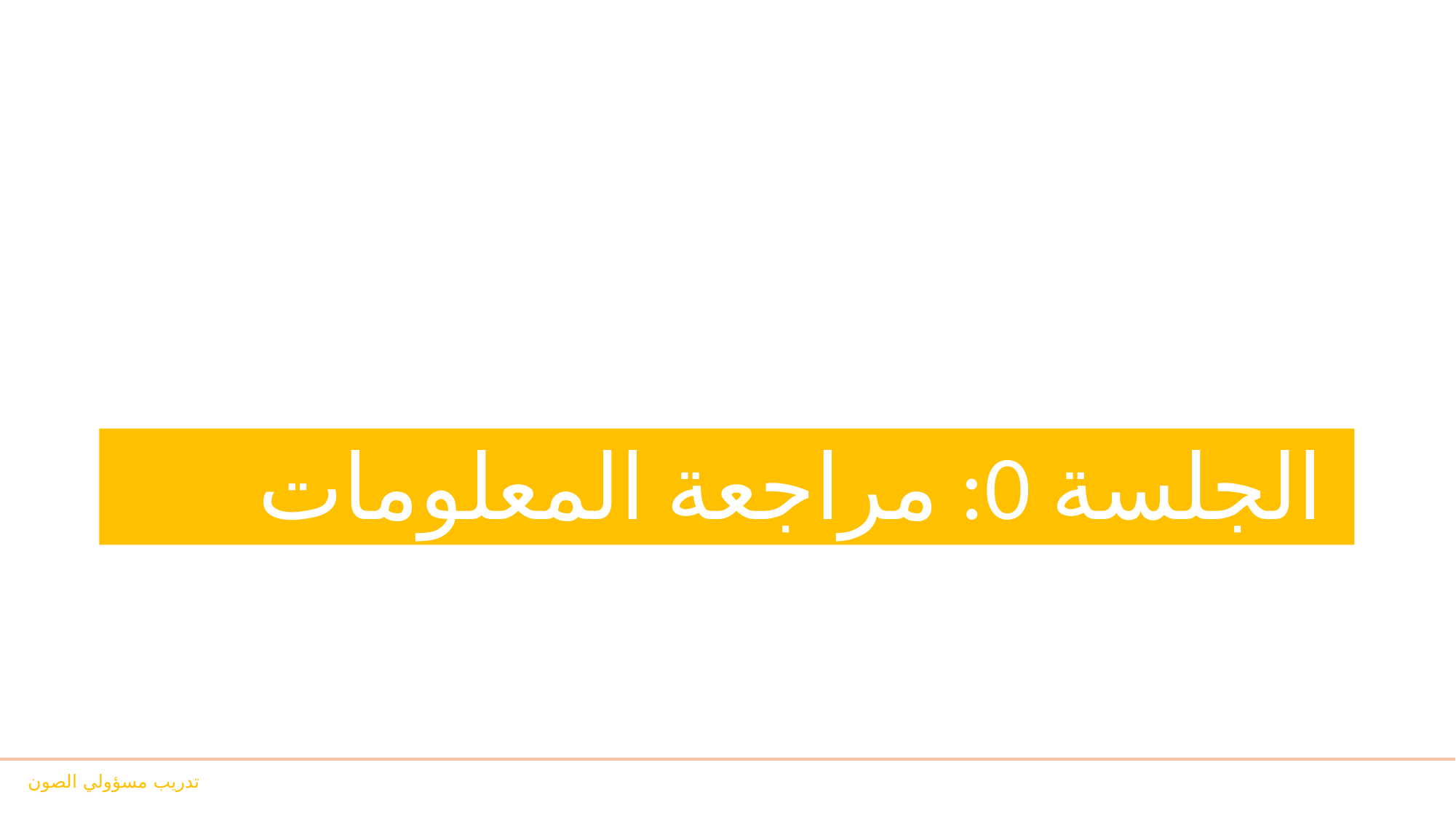

# الجلسة 0: مراجعة المعلومات

تدريب مسؤولي الصون